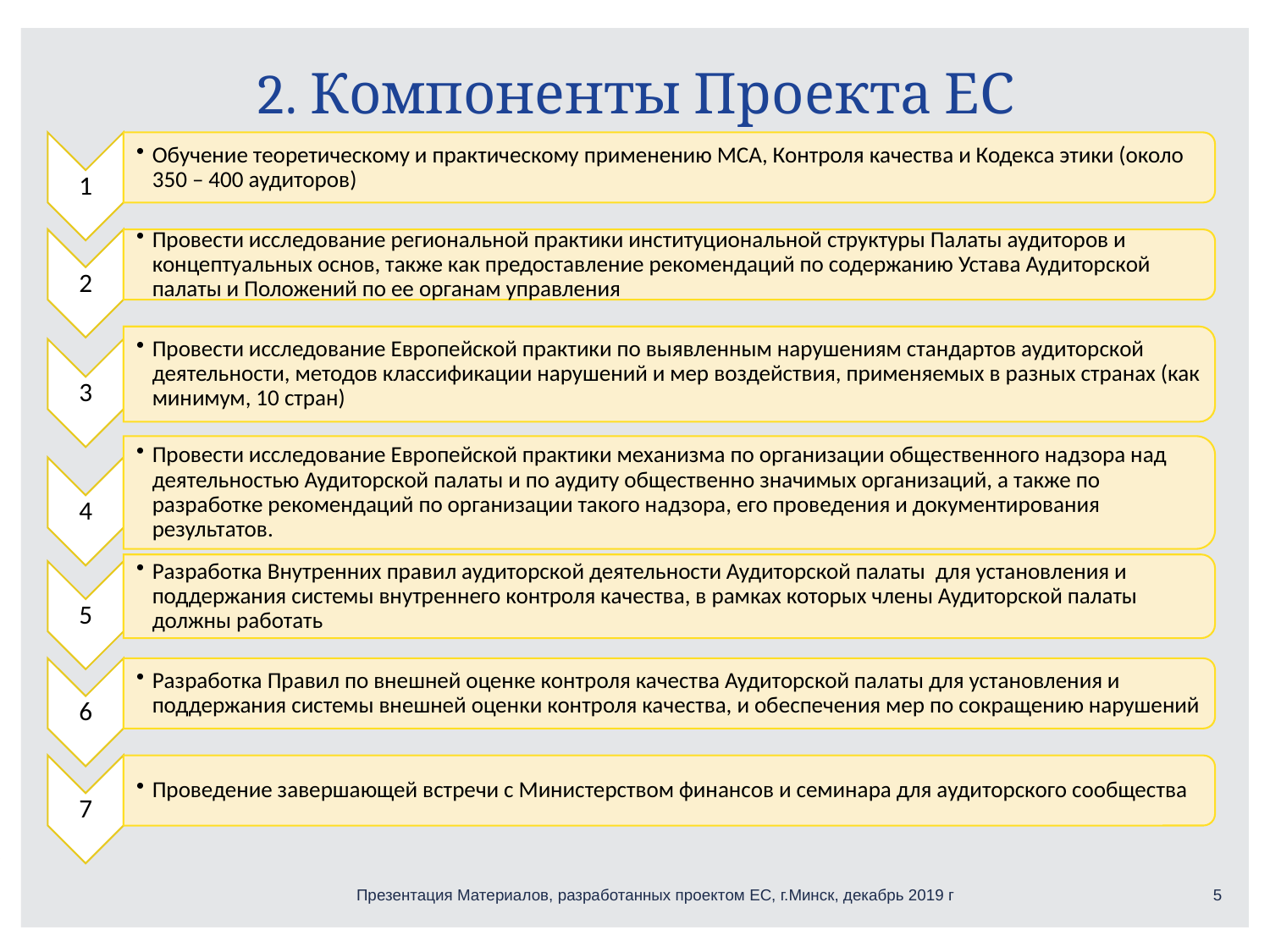

# 2. Компоненты Проекта ЕС
1
Обучение теоретическому и практическому применению МСА, Контроля качества и Кодекса этики (около 350 – 400 аудиторов)
2
Провести исследование региональной практики институциональной структуры Палаты аудиторов и концептуальных основ, также как предоставление рекомендаций по содержанию Устава Аудиторской палаты и Положений по ее органам управления
3
Провести исследование Европейской практики по выявленным нарушениям стандартов аудиторской деятельности, методов классификации нарушений и мер воздействия, применяемых в разных странах (как минимум, 10 стран)
4
Провести исследование Европейской практики механизма по организации общественного надзора над деятельностью Аудиторской палаты и по аудиту общественно значимых организаций, а также по разработке рекомендаций по организации такого надзора, его проведения и документирования результатов.
5
Разработка Внутренних правил аудиторской деятельности Аудиторской палаты  для установления и поддержания системы внутреннего контроля качества, в рамках которых члены Аудиторской палаты должны работать
6
Разработка Правил по внешней оценке контроля качества Аудиторской палаты для установления и поддержания системы внешней оценки контроля качества, и обеспечения мер по сокращению нарушений
7
Проведение завершающей встречи с Министерством финансов и семинара для аудиторского сообщества

5
Презентация Материалов, разработанных проектом ЕС, г.Минск, декабрь 2019 г